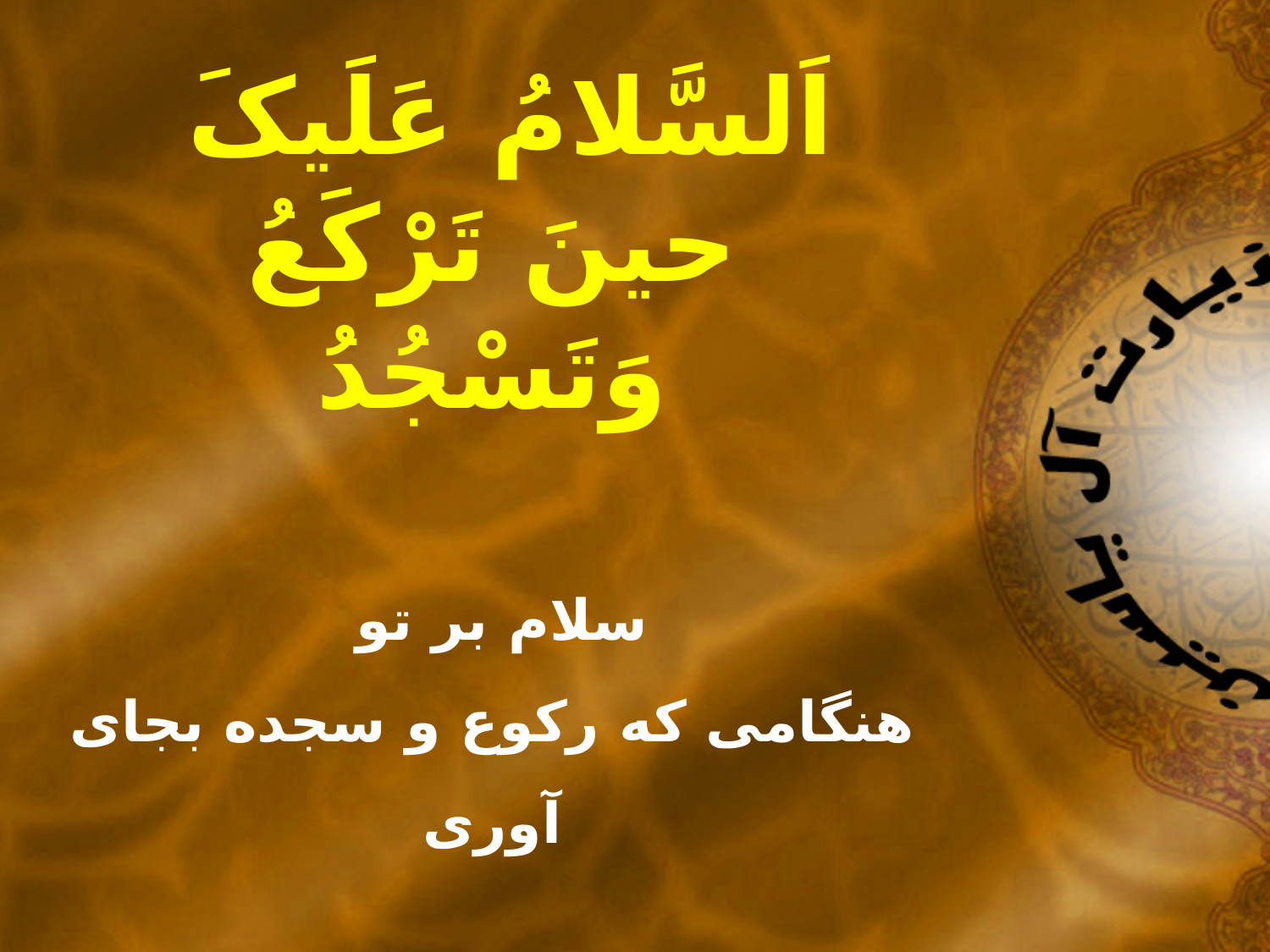

اَلسَّلامُ عَلَيکَ
حينَ تَرْکَعُ وَتَسْجُدُ
سلام بر تو
هنگامى که رکوع و سجده بجاى آورى